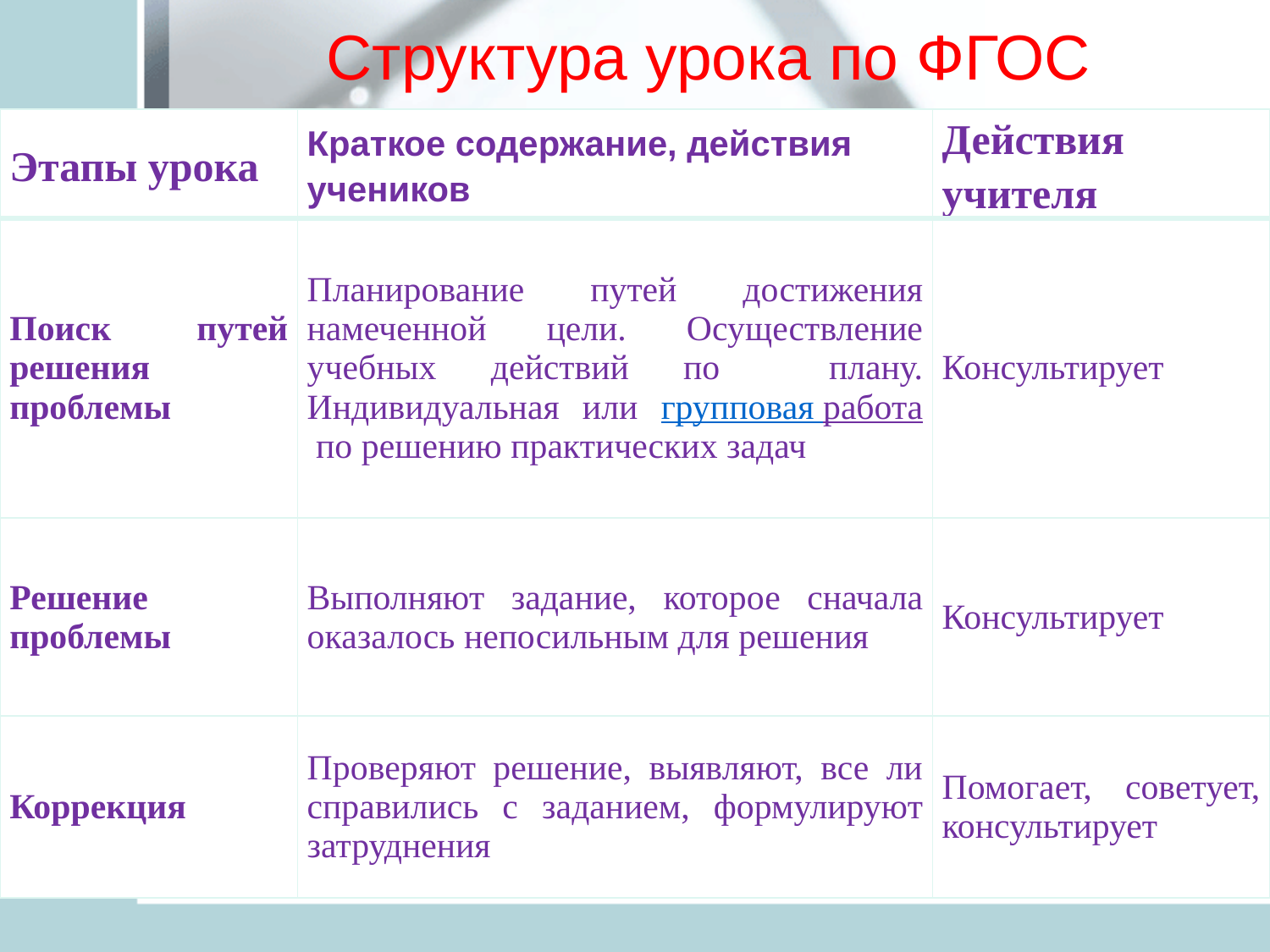

# Структура урока по ФГОС
| Этапы урока | Краткое содержание, действия учеников | Действия учителя |
| --- | --- | --- |
| Поиск путей решения проблемы | Планирование путей достижения намеченной цели. Осуществление учебных действий по плану. Индивидуальная или групповая работа по решению практических задач | Консультирует |
| Решение проблемы | Выполняют задание, которое сначала оказалось непосильным для решения | Консультирует |
| Коррекция | Проверяют решение, выявляют, все ли справились с заданием, формулируют затруднения | Помогает, советует, консультирует |